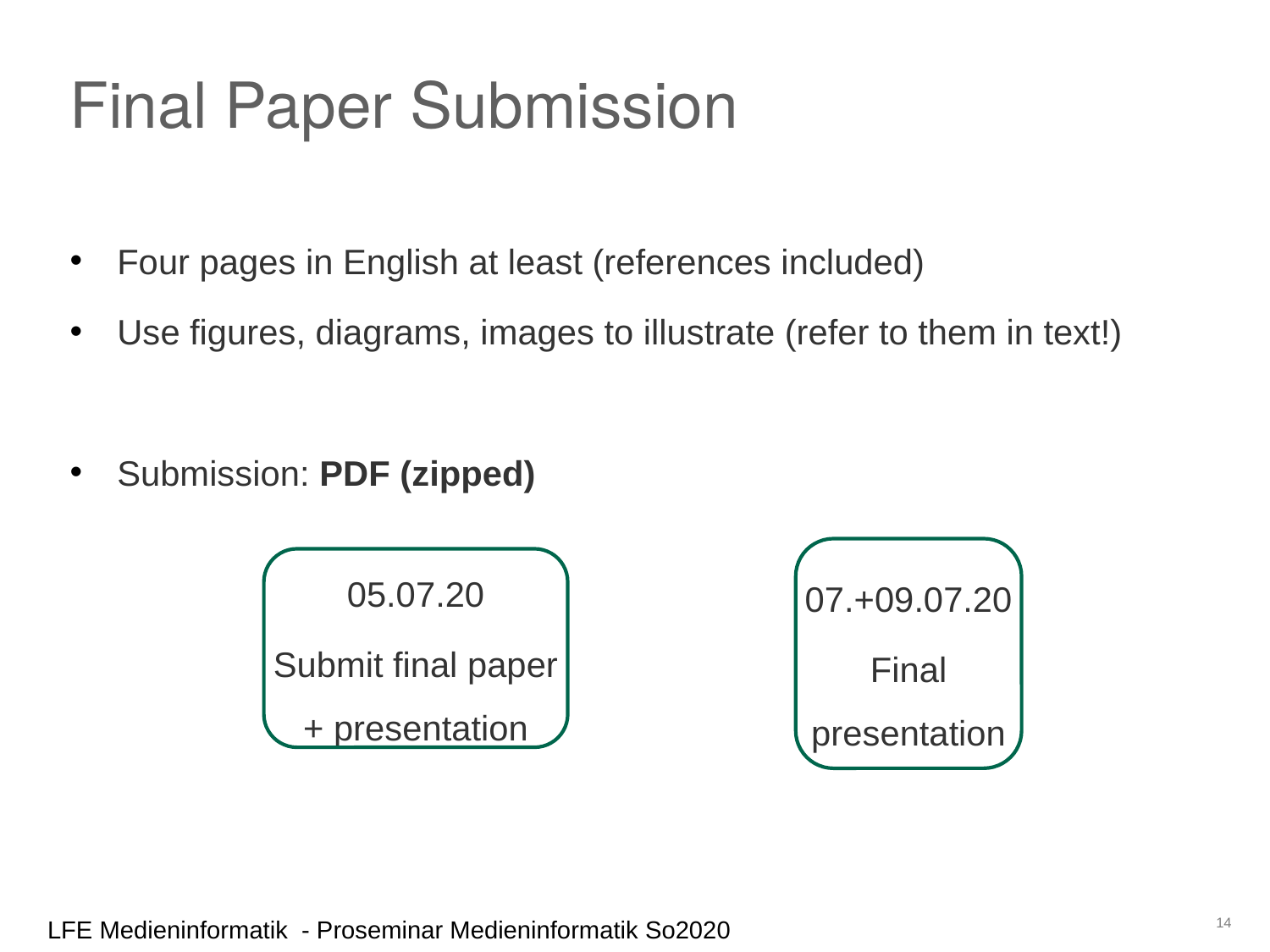

Final Paper Submission
Four pages in English at least (references included)
Use figures, diagrams, images to illustrate (refer to them in text!)

Submission: PDF (zipped)

05.07.20
Submit final paper + presentation

07.+09.07.20
Final presentation
14